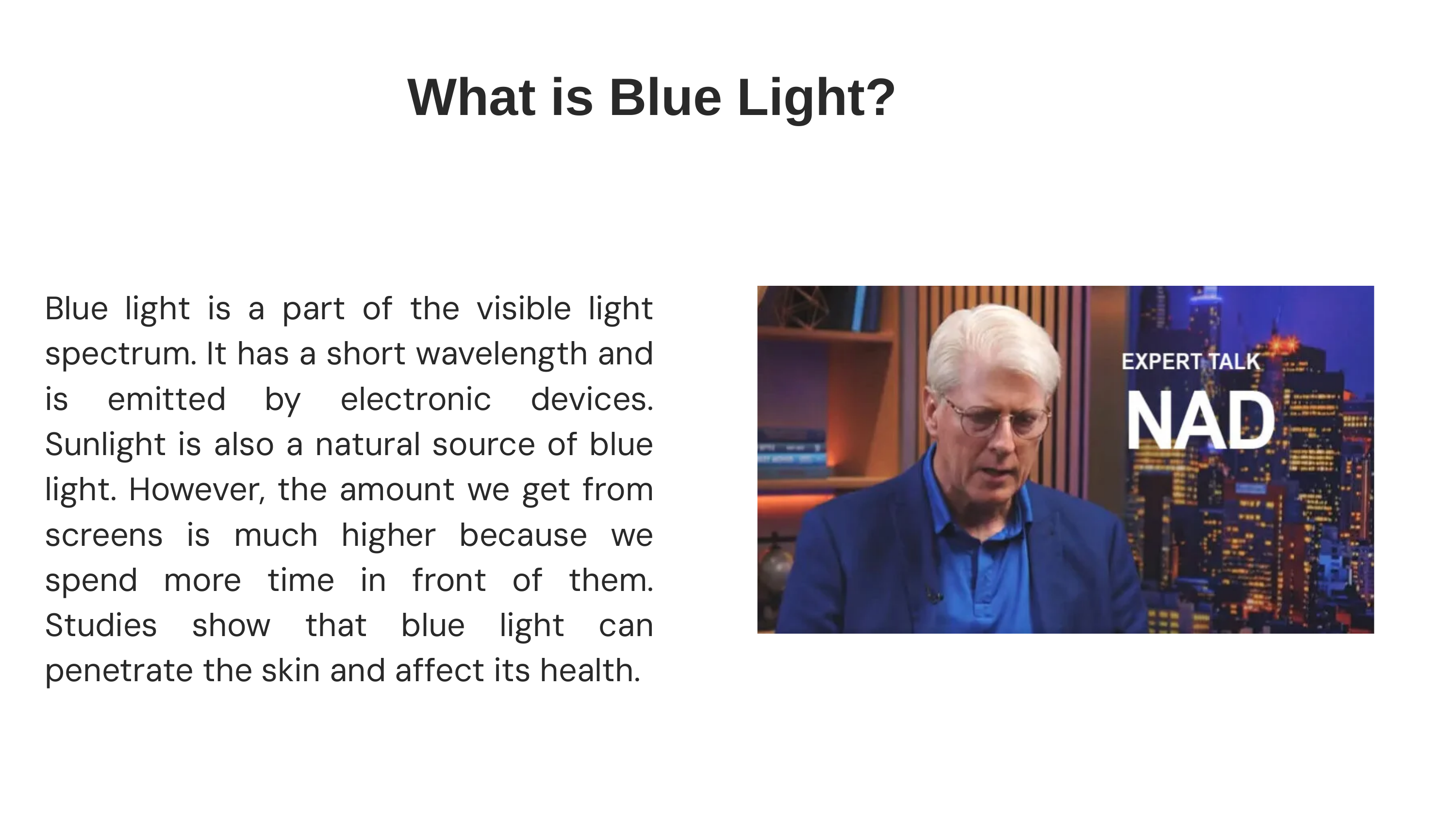

What is Blue Light?

Blue light is a part of the visible light spectrum. It has a short wavelength and is emitted by electronic devices. Sunlight is also a natural source of blue light. However, the amount we get from screens is much higher because we spend more time in front of them. Studies show that blue light can penetrate the skin and affect its health.